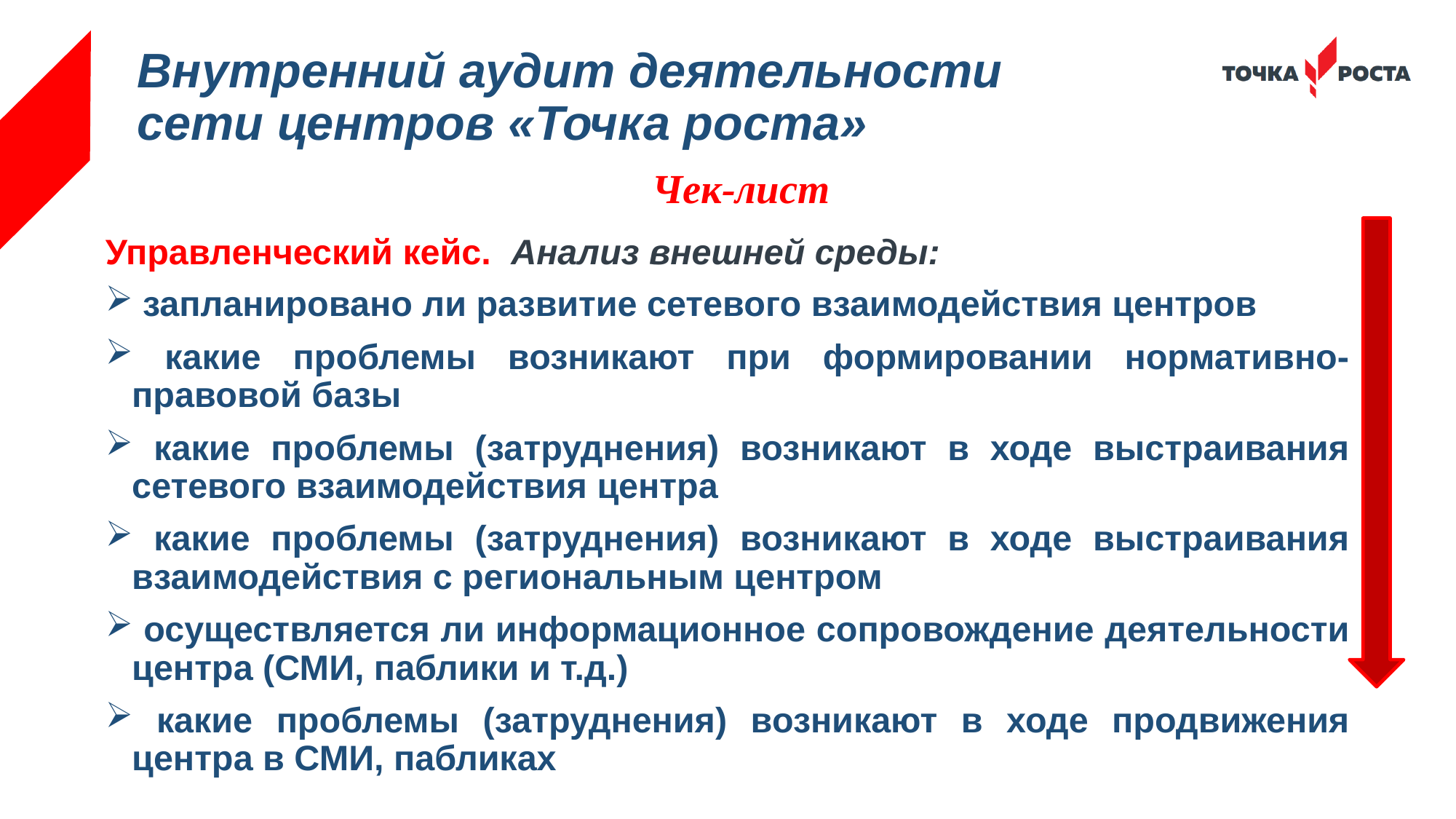

# Внутренний аудит деятельности сети центров «Точка роста»
Чек-лист
Управленческий кейс.  Анализ внешней среды:
 запланировано ли развитие сетевого взаимодействия центров
 какие проблемы возникают при формировании нормативно-правовой базы
 какие проблемы (затруднения) возникают в ходе выстраивания сетевого взаимодействия центра
 какие проблемы (затруднения) возникают в ходе выстраивания взаимодействия с региональным центром
 осуществляется ли информационное сопровождение деятельности центра (СМИ, паблики и т.д.)
 какие проблемы (затруднения) возникают в ходе продвижения центра в СМИ, пабликах